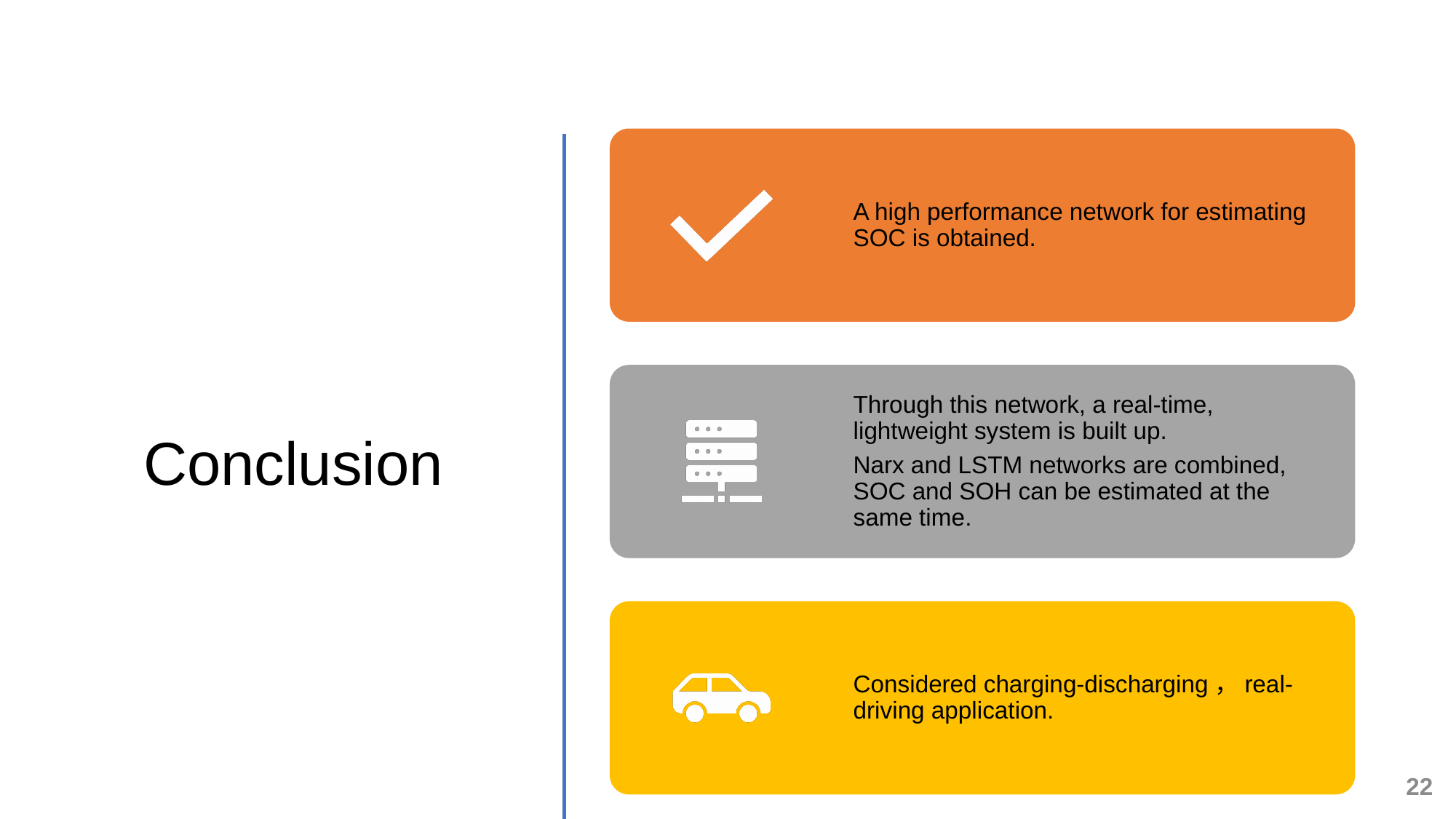

A high performance network for estimating SOC is obtained.
Through this network, a real-time, lightweight system is built up.
Narx and LSTM networks are combined, SOC and SOH can be estimated at the same time.
Considered charging-discharging，real-driving application.
# Conclusion
22